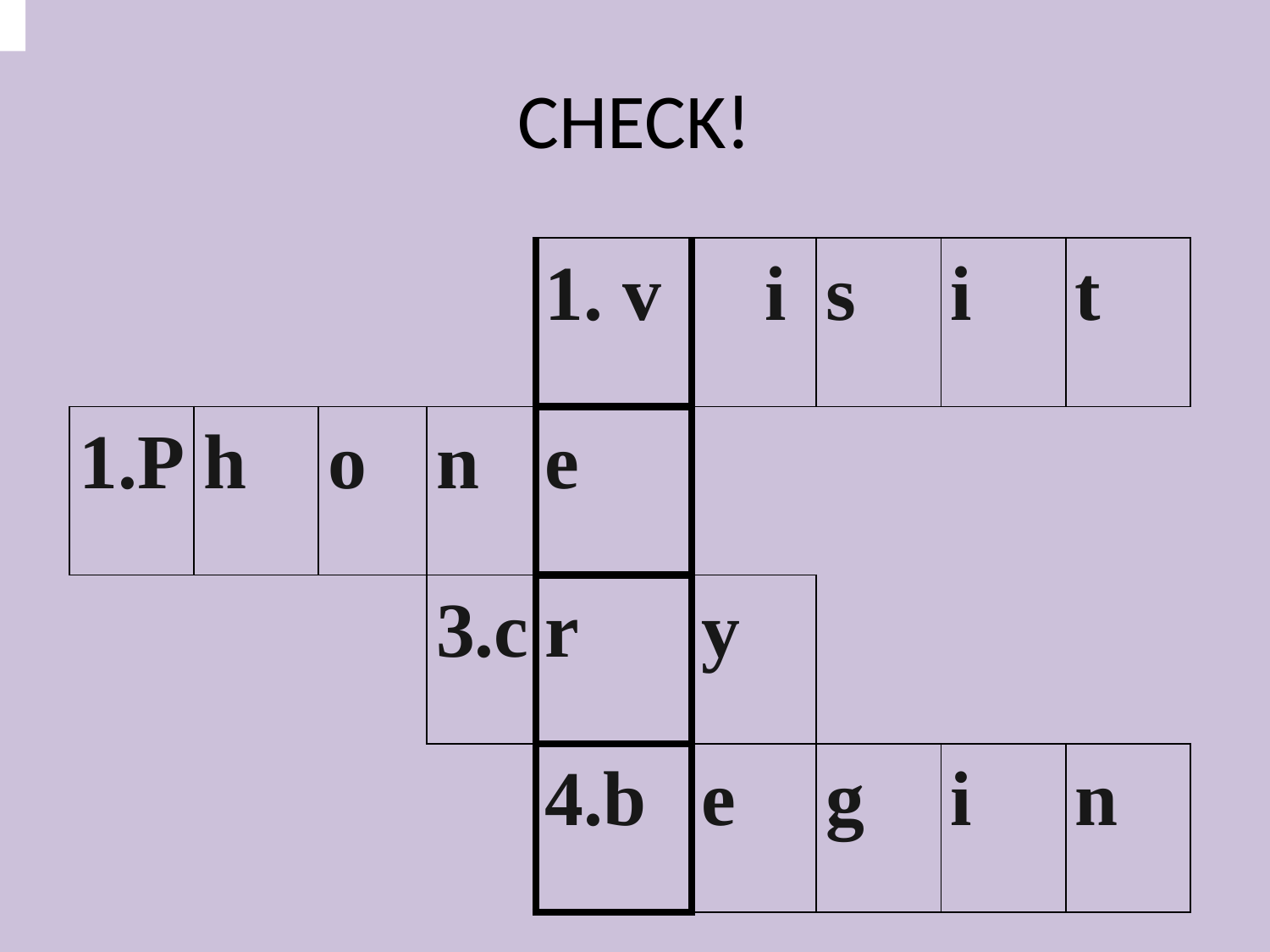

# CHECK!
|  |  |  |  | 1. v | i | s | i | t |
| --- | --- | --- | --- | --- | --- | --- | --- | --- |
| P | h | o | n | e |  |  |  |  |
|  |  |  | c | r | y |  |  |  |
|  |  |  |  | 4.b | e | g | i | n |